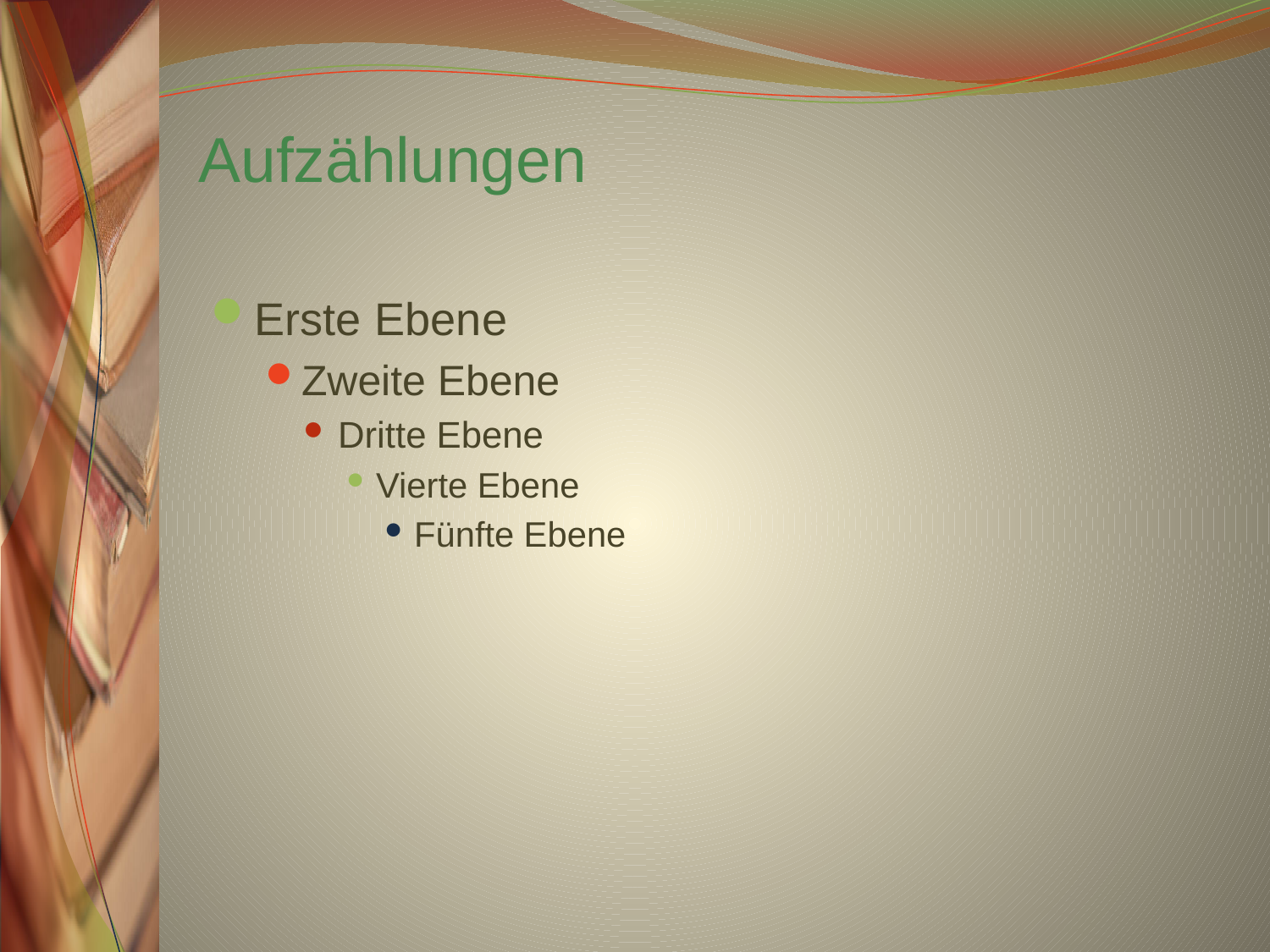

# Aufzählungen
Erste Ebene
Zweite Ebene
Dritte Ebene
Vierte Ebene
Fünfte Ebene